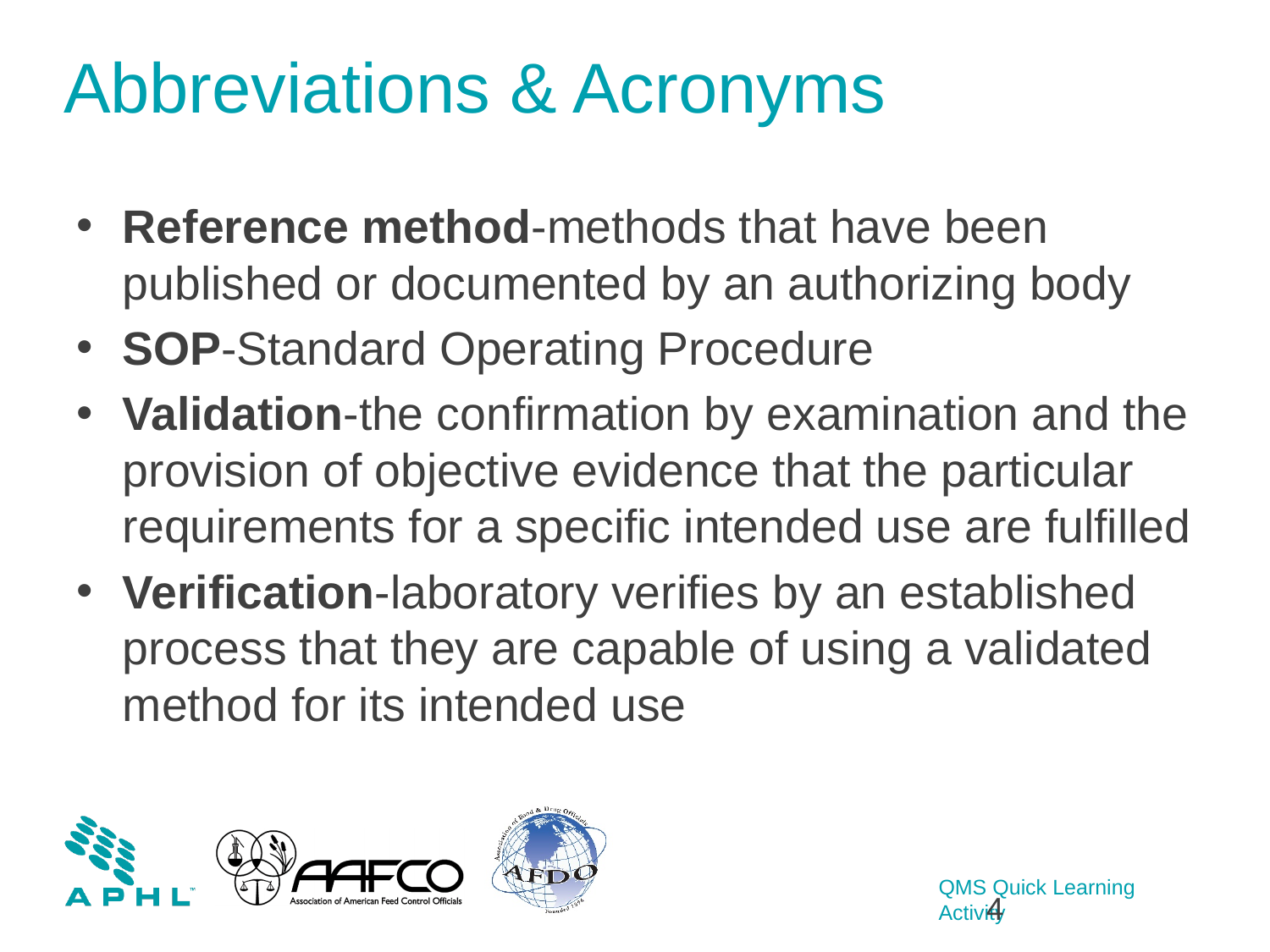

# Abbreviations & Acronyms
Reference method-methods that have been published or documented by an authorizing body
SOP-Standard Operating Procedure
Validation-the confirmation by examination and the provision of objective evidence that the particular requirements for a specific intended use are fulfilled
Verification-laboratory verifies by an established process that they are capable of using a validated method for its intended use
4